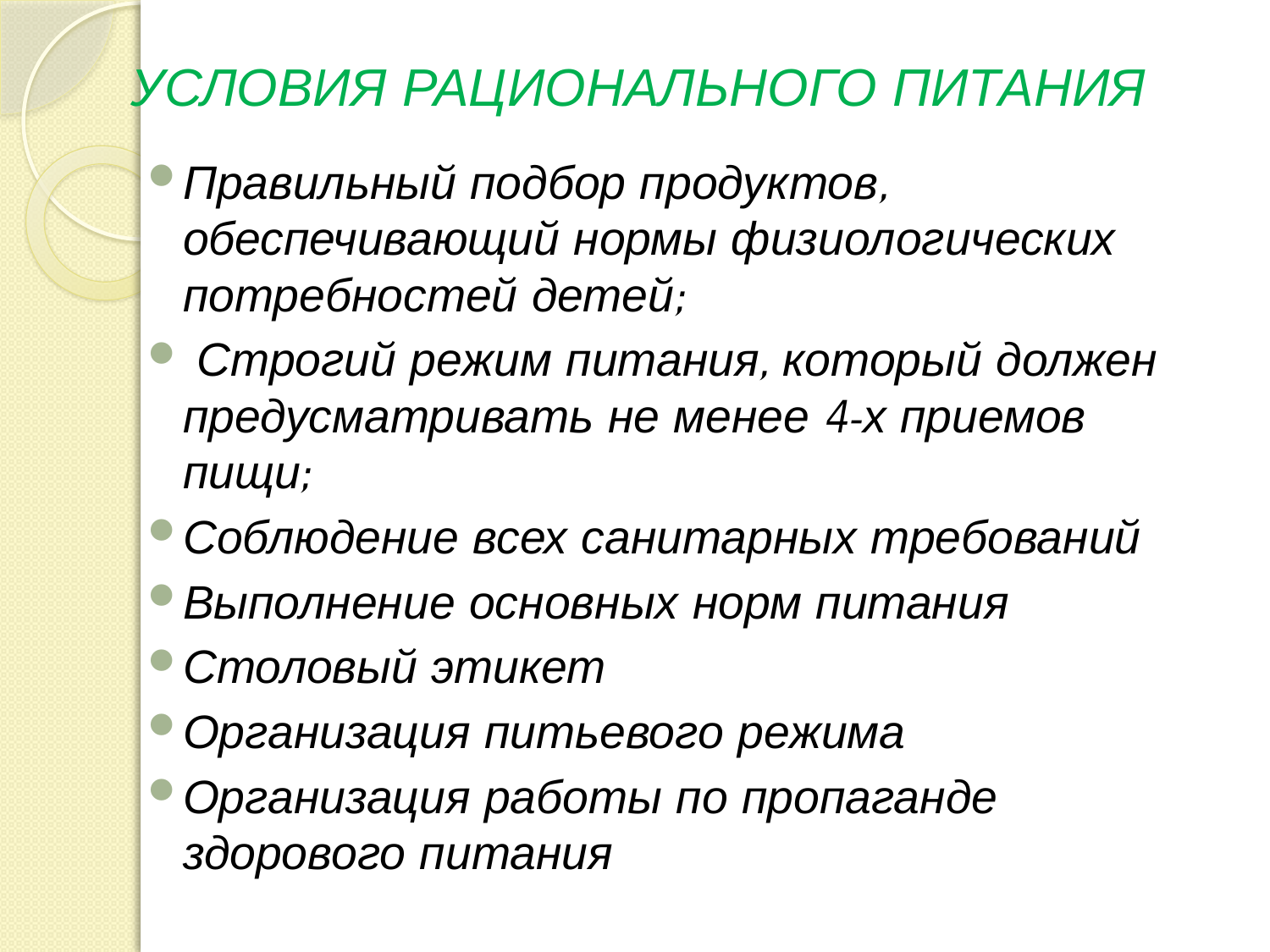

# УСЛОВИЯ РАЦИОНАЛЬНОГО ПИТАНИЯ
Правильный подбор продуктов, обеспечивающий нормы физиологических потребностей детей;
 Строгий режим питания, который должен предусматривать не менее 4-х приемов пищи;
Соблюдение всех санитарных требований
Выполнение основных норм питания
Столовый этикет
Организация питьевого режима
Организация работы по пропаганде здорового питания